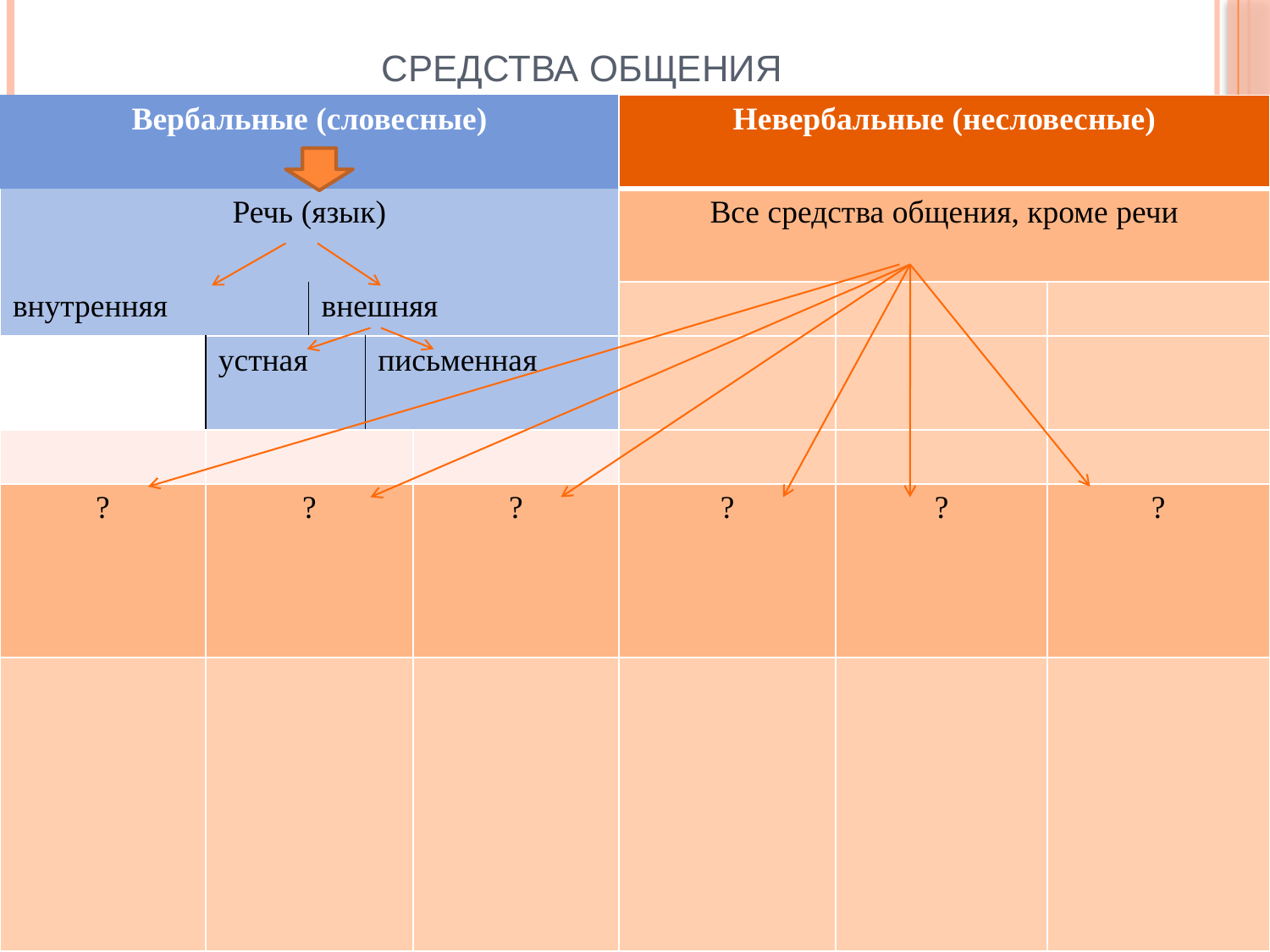

# Средства общения
| Вербальные (словесные) |  |  |  |  | Невербальные (несловесные) |  |  |
| --- | --- | --- | --- | --- | --- | --- | --- |
| Речь (язык) |  |  |  |  | Все средства общения, кроме речи |  |  |
| внутренняя |  | внешняя |  |  |  |  |  |
|  | устная |  | письменная |  |  |  |  |
|  |  |  |  |  |  |  |  |
| ? | ? |  |  | ? | ? | ? | ? |
|  |  |  |  |  |  |  |  |